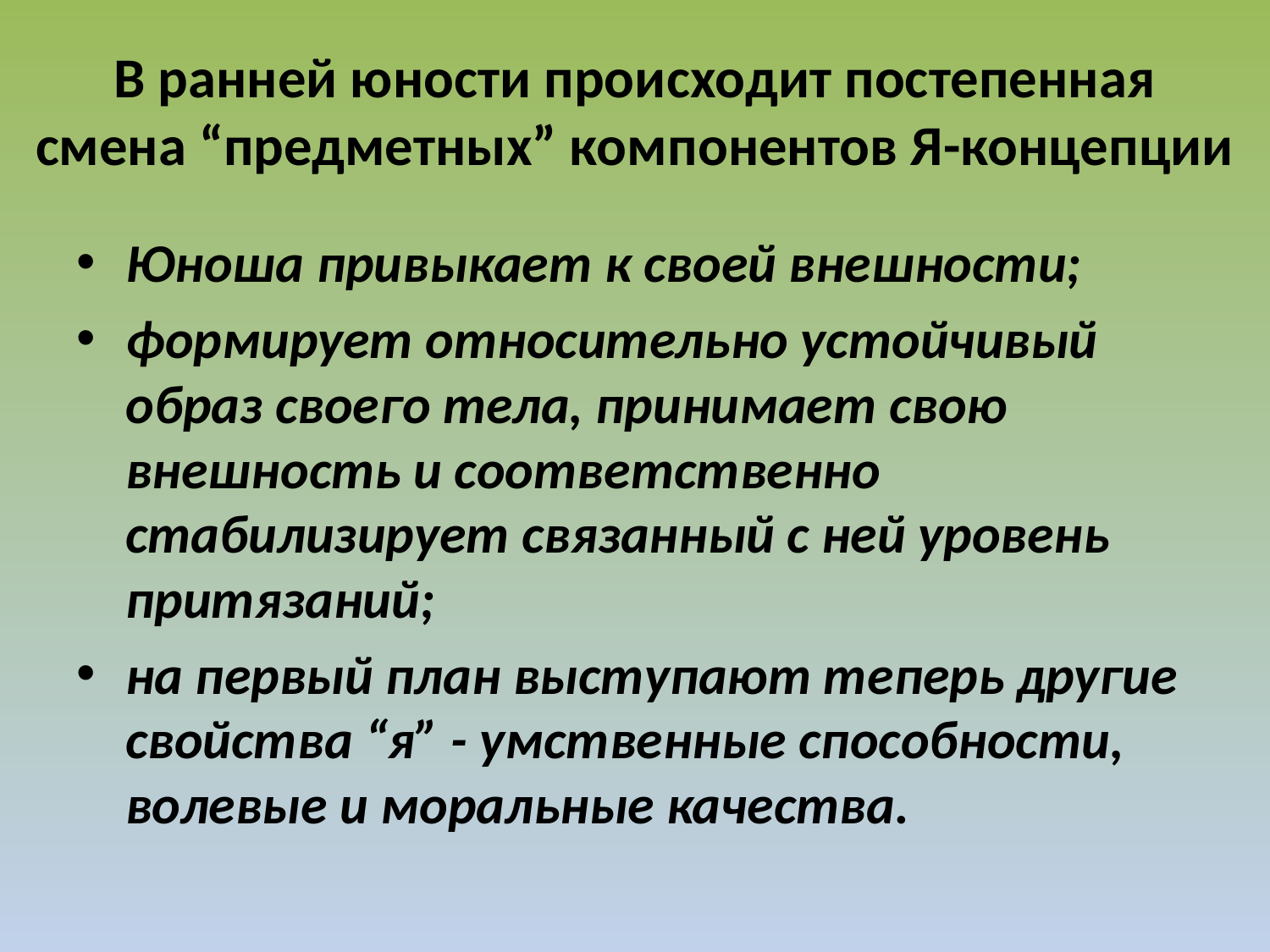

# В ранней юности происходит постепенная смена “предметных” компонентов Я-концепции
Юноша привыкает к своей внешности;
формирует относительно устойчивый образ своего тела, принимает свою внешность и соответственно стабилизирует связанный с ней уровень притязаний;
на первый план выступают теперь другие свойства “я” - умственные способности, волевые и моральные качества.